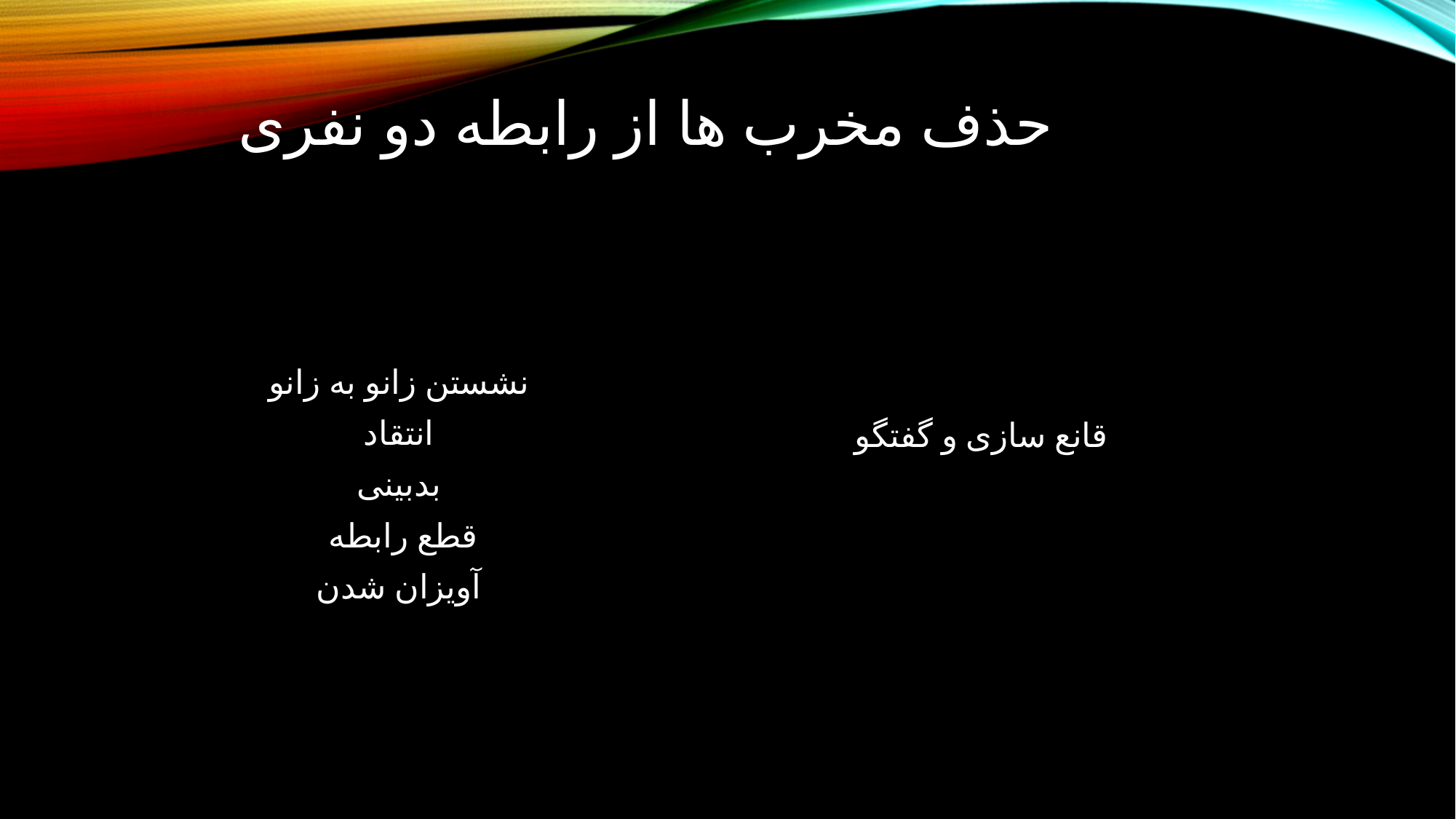

# حذف مخرب ها از رابطه دو نفری
نشستن زانو به زانو
انتقاد
بدبینی
قطع رابطه
آویزان شدن

قانع سازی و گفتگو